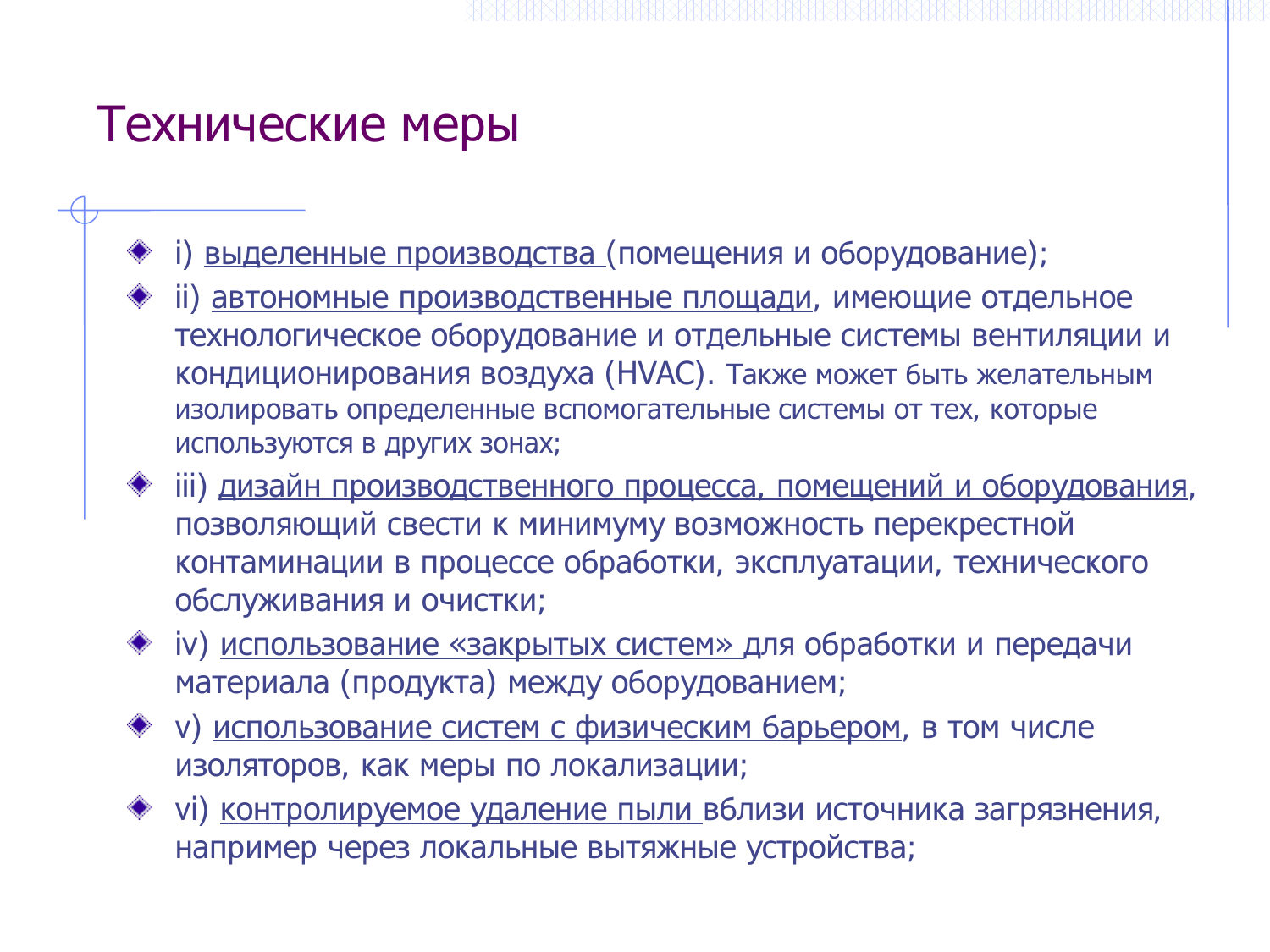

Технические меры
i) выделенные производства (помещения и оборудование);
ii) автономные производственные площади, имеющие отдельное технологическое оборудование и отдельные системы вентиляции и кондиционирования воздуха (HVAC). Также может быть желательным изолировать определенные вспомогательные системы от тех, которые используются в других зонах;
iii) дизайн производственного процесса, помещений и оборудования, позволяющий свести к минимуму возможность перекрестной контаминации в процессе обработки, эксплуатации, технического обслуживания и очистки;
iv) использование «закрытых систем» для обработки и передачи материала (продукта) между оборудованием;
v) использование систем с физическим барьером, в том числе изоляторов, как меры по локализации;
vi) контролируемое удаление пыли вблизи источника загрязнения, например через локальные вытяжные устройства;